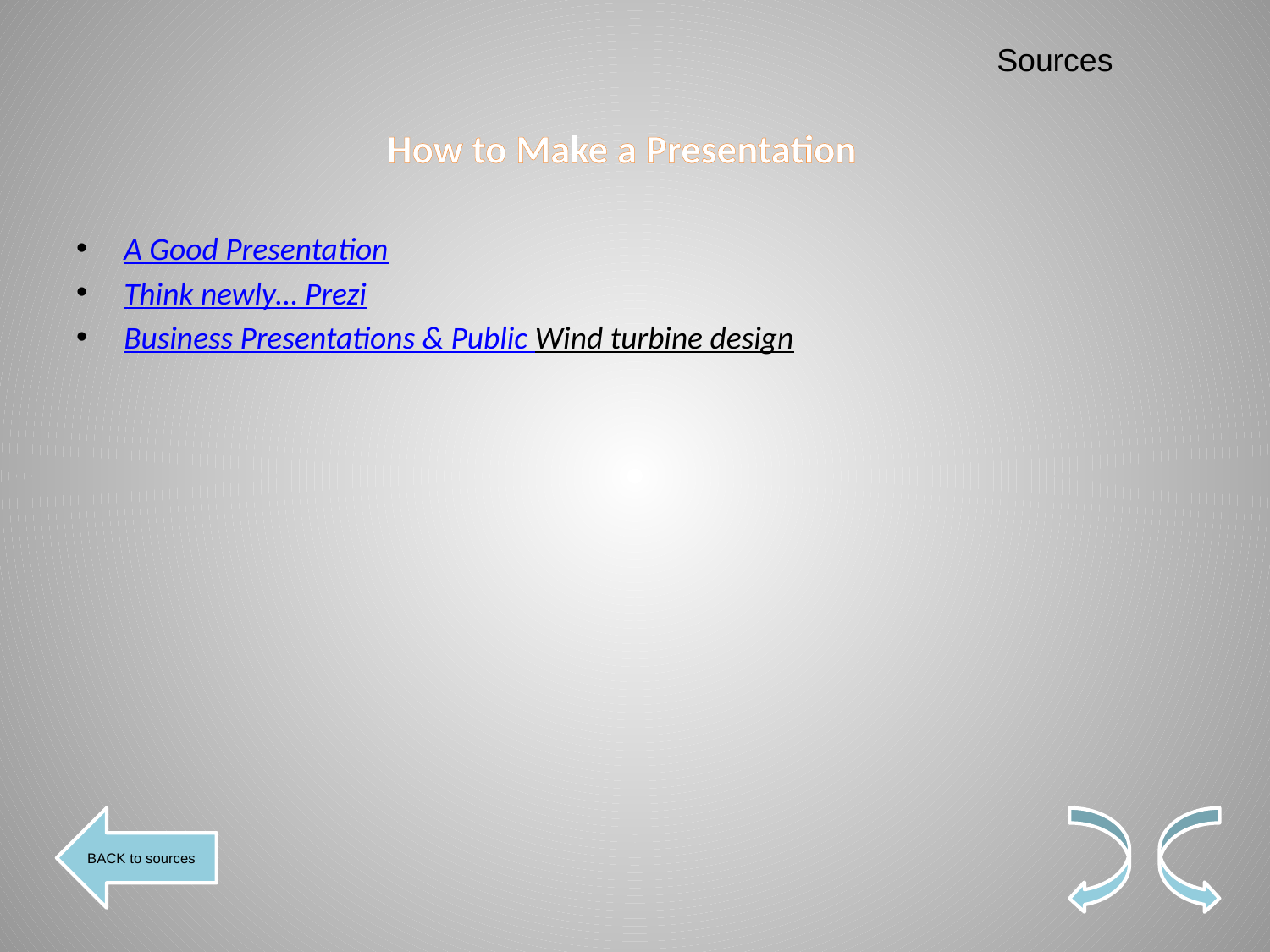

Sources
# How to Make a Presentation
A Good Presentation
Think newly… Prezi
Business Presentations & Public Wind turbine design

BACK to sources